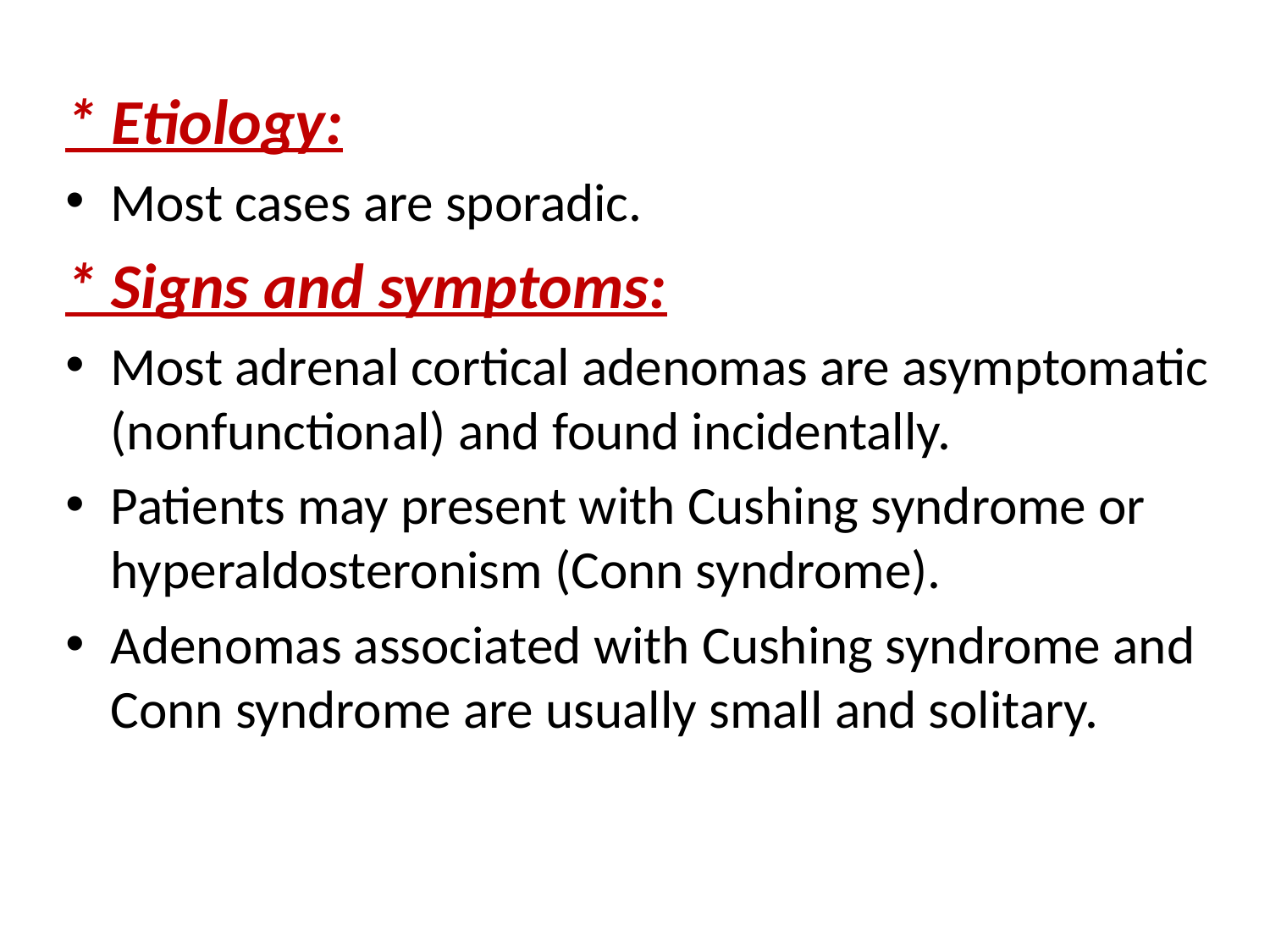

* Etiology:
Most cases are sporadic.
* Signs and symptoms:
Most adrenal cortical adenomas are asymptomatic (nonfunctional) and found incidentally.
Patients may present with Cushing syndrome or hyperaldosteronism (Conn syndrome).
Adenomas associated with Cushing syndrome and Conn syndrome are usually small and solitary.